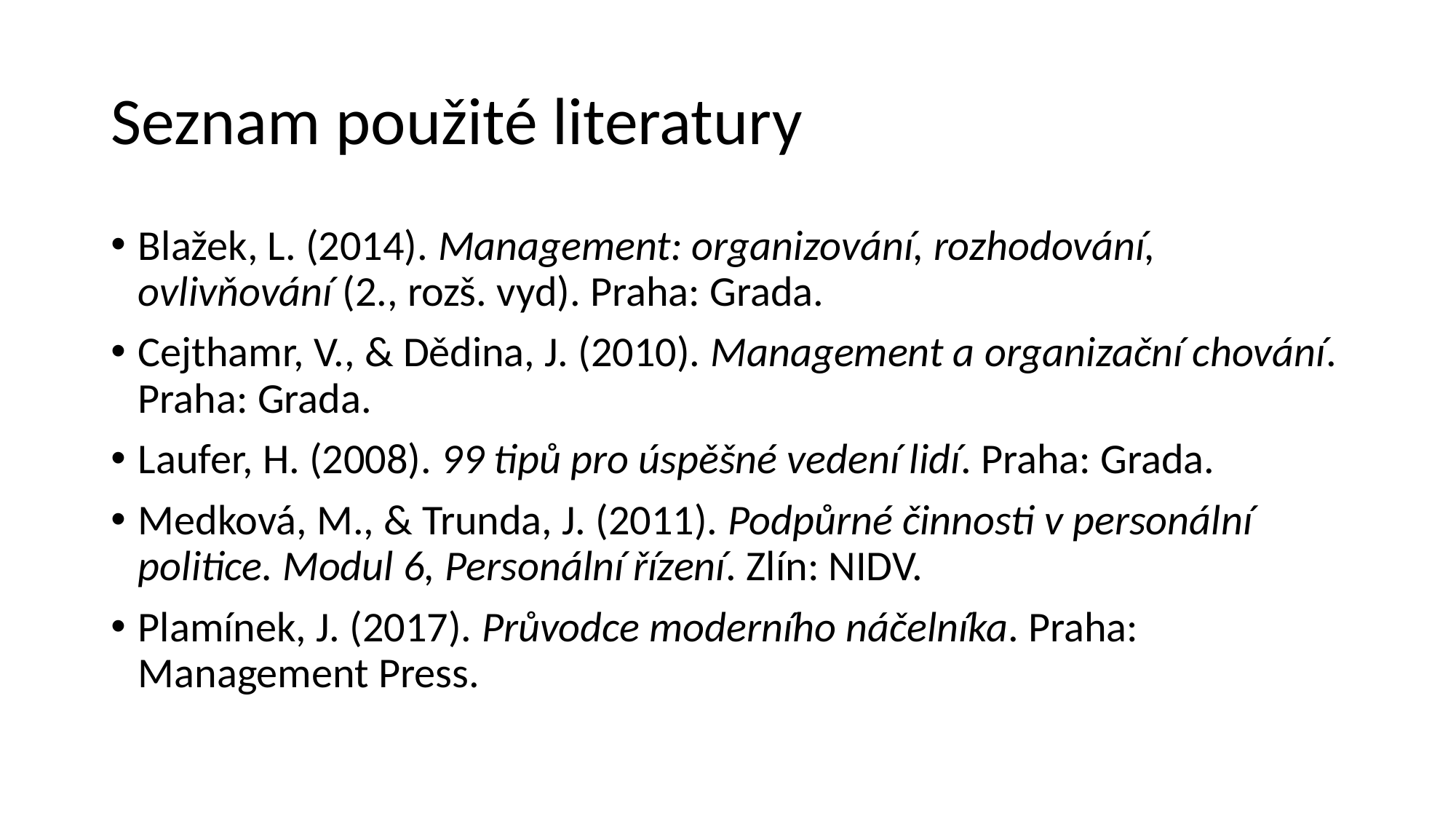

# Seznam použité literatury
Blažek, L. (2014). Management: organizování, rozhodování, ovlivňování (2., rozš. vyd). Praha: Grada.
Cejthamr, V., & Dědina, J. (2010). Management a organizační chování. Praha: Grada.
Laufer, H. (2008). 99 tipů pro úspěšné vedení lidí. Praha: Grada.
Medková, M., & Trunda, J. (2011). Podpůrné činnosti v personální politice. Modul 6, Personální řízení. Zlín: NIDV.
Plamínek, J. (2017). Průvodce moderního náčelníka. Praha: Management Press.